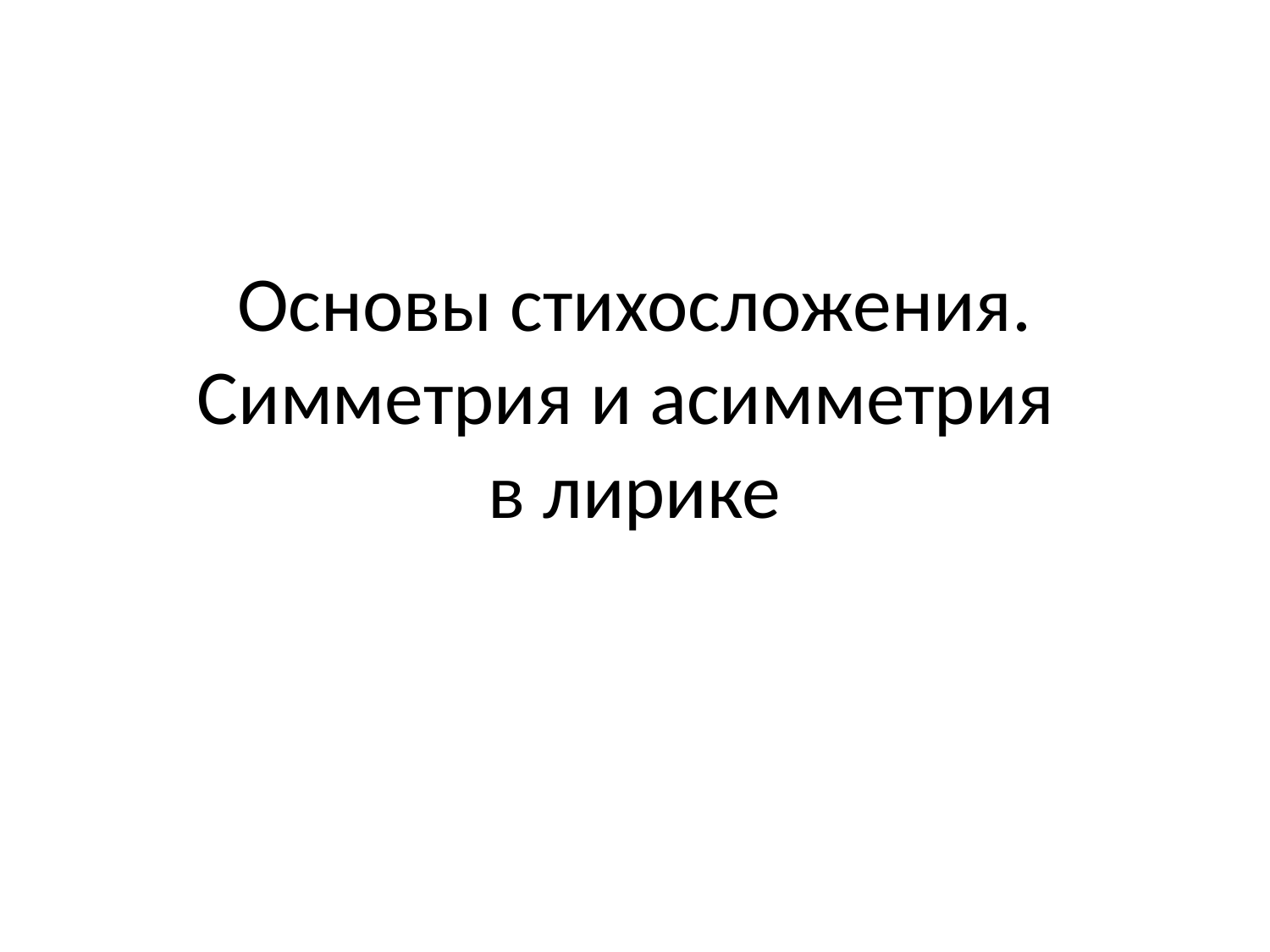

# Основы стихосложения. Симметрия и асимметрия в лирике